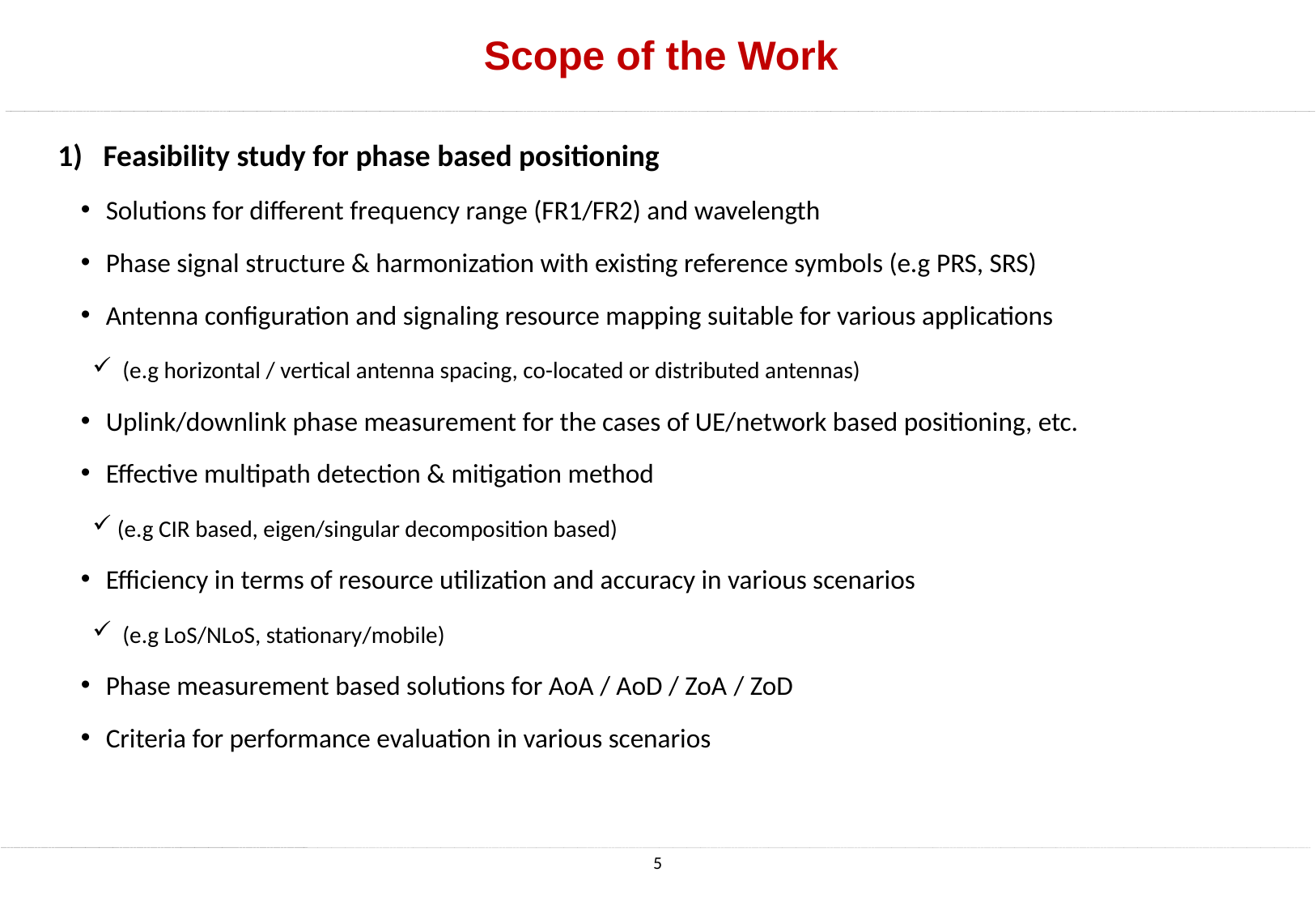

Scope of the Work
Feasibility study for phase based positioning
Solutions for different frequency range (FR1/FR2) and wavelength
Phase signal structure & harmonization with existing reference symbols (e.g PRS, SRS)
Antenna configuration and signaling resource mapping suitable for various applications
 (e.g horizontal / vertical antenna spacing, co-located or distributed antennas)
Uplink/downlink phase measurement for the cases of UE/network based positioning, etc.
Effective multipath detection & mitigation method
(e.g CIR based, eigen/singular decomposition based)
Efficiency in terms of resource utilization and accuracy in various scenarios
 (e.g LoS/NLoS, stationary/mobile)
Phase measurement based solutions for AoA / AoD / ZoA / ZoD
Criteria for performance evaluation in various scenarios